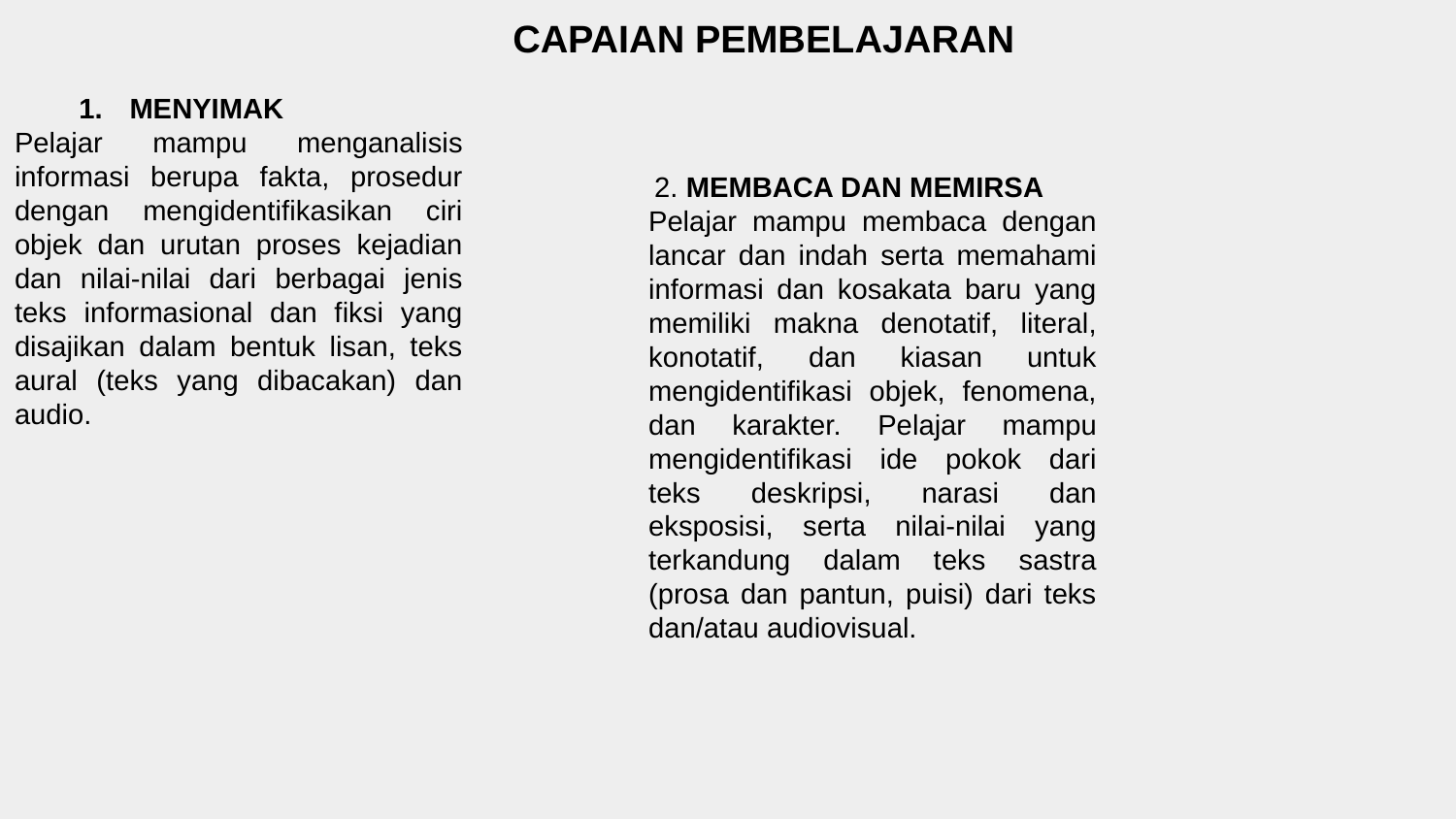

CAPAIAN PEMBELAJARAN
MENYIMAK
Pelajar mampu menganalisis informasi berupa fakta, prosedur dengan mengidentifikasikan ciri objek dan urutan proses kejadian dan nilai-nilai dari berbagai jenis teks informasional dan fiksi yang disajikan dalam bentuk lisan, teks aural (teks yang dibacakan) dan audio.
2. MEMBACA DAN MEMIRSA
Pelajar mampu membaca dengan lancar dan indah serta memahami informasi dan kosakata baru yang memiliki makna denotatif, literal, konotatif, dan kiasan untuk mengidentifikasi objek, fenomena, dan karakter. Pelajar mampu mengidentifikasi ide pokok dari teks deskripsi, narasi dan eksposisi, serta nilai-nilai yang terkandung dalam teks sastra (prosa dan pantun, puisi) dari teks dan/atau audiovisual.